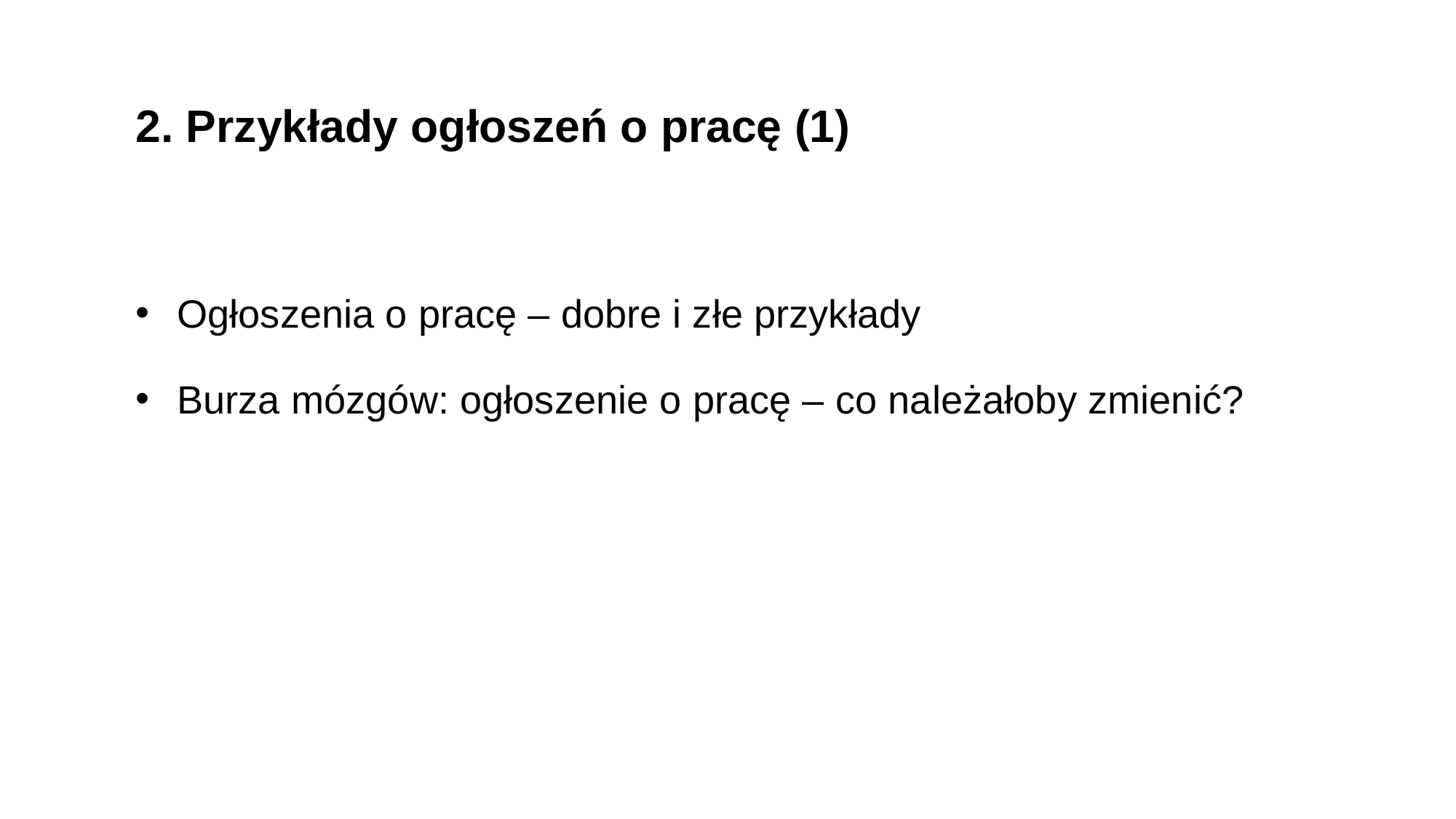

2. Przykłady ogłoszeń o pracę (1)
Ogłoszenia o pracę – dobre i złe przykłady
Burza mózgów: ogłoszenie o pracę – co należałoby zmienić?